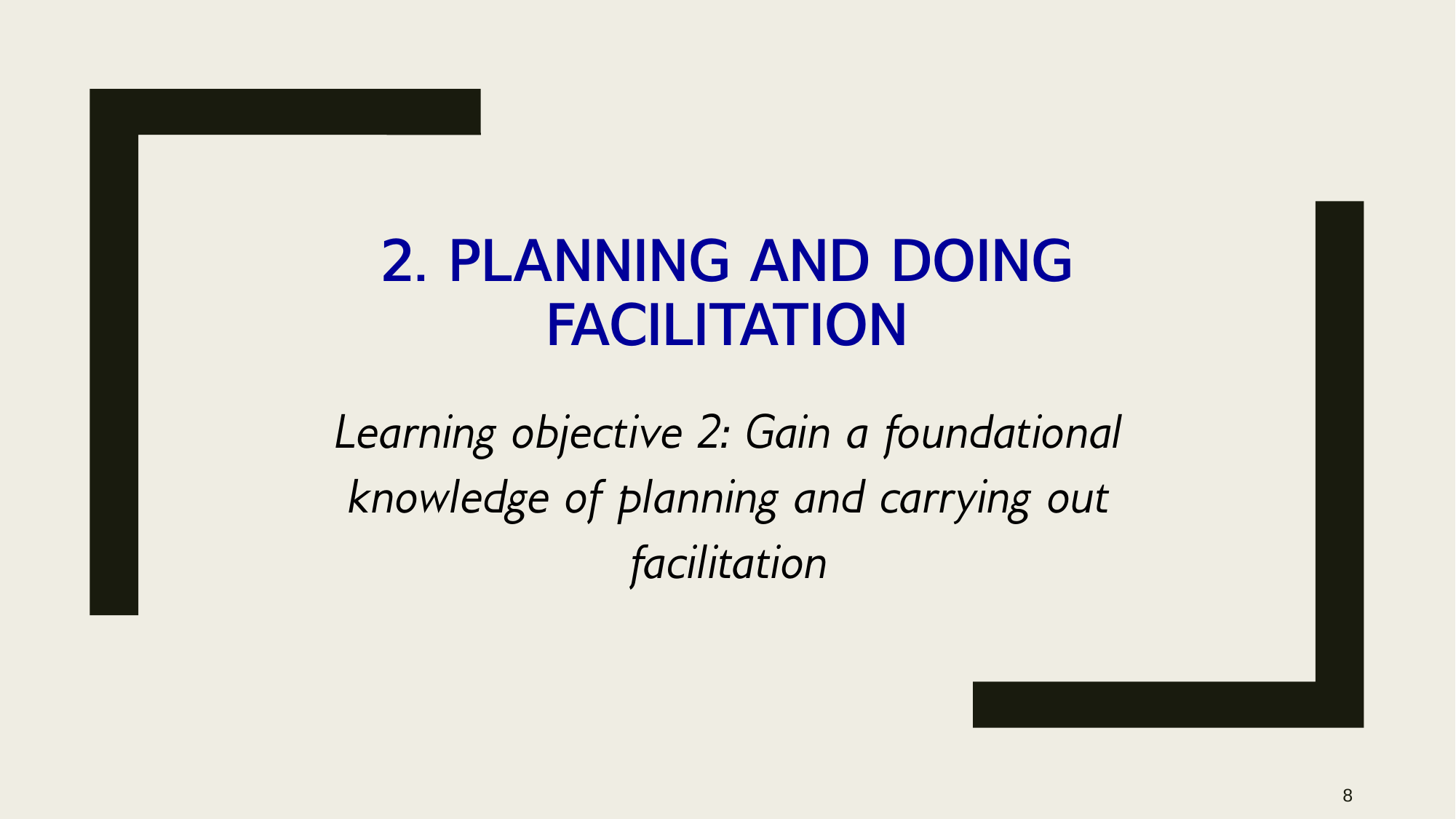

# 2. Planning and doing facilitation
Learning objective 2: Gain a foundational knowledge of planning and carrying out facilitation

8